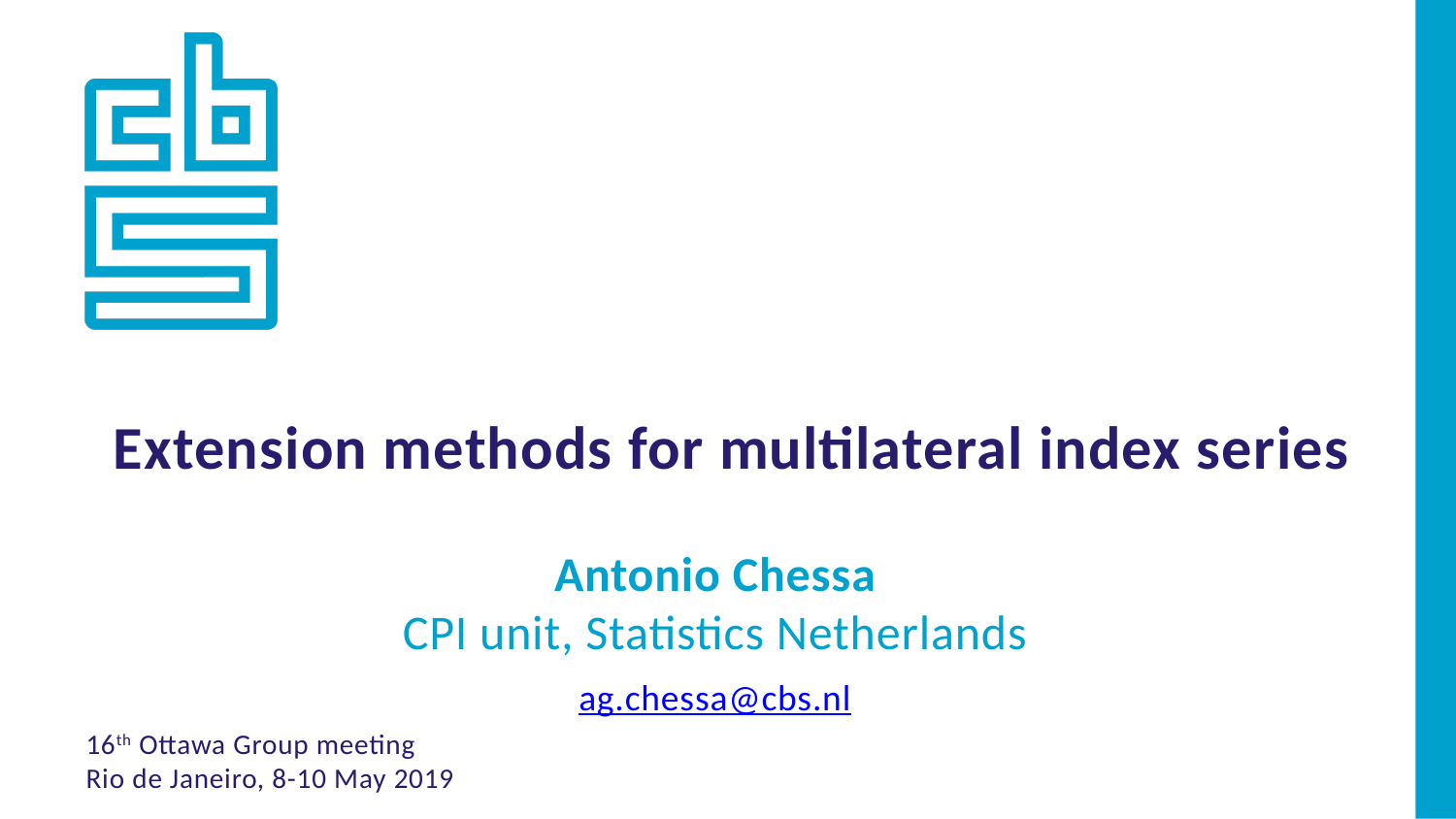

Extension methods for multilateral index series
Antonio Chessa
CPI unit, Statistics Netherlands
ag.chessa@cbs.nl
16th Ottawa Group meeting
Rio de Janeiro, 8-10 May 2019